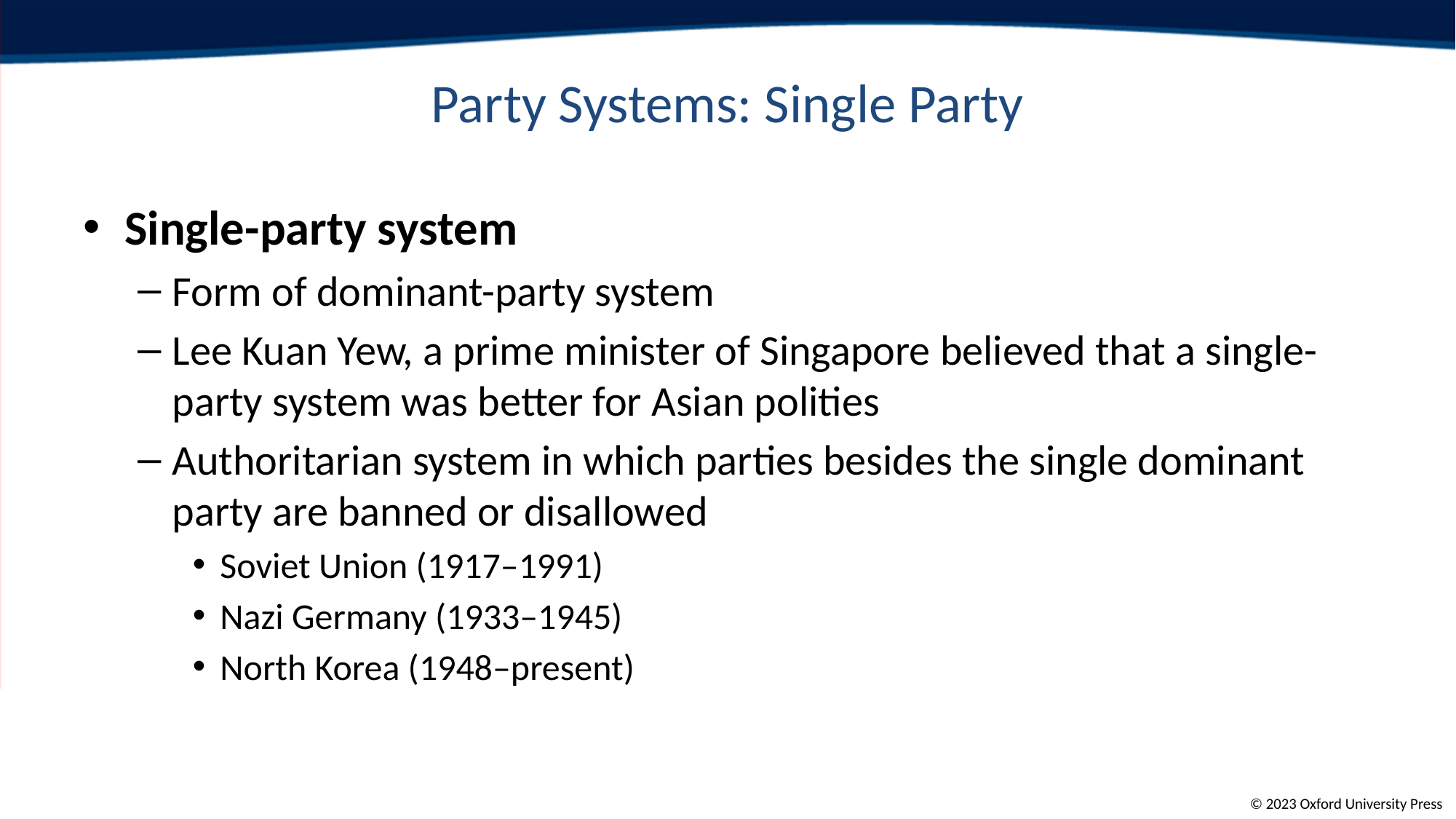

# Party Systems: Single Party
Single-party system
Form of dominant-party system
Lee Kuan Yew, a prime minister of Singapore believed that a single-party system was better for Asian polities
Authoritarian system in which parties besides the single dominant party are banned or disallowed
Soviet Union (1917–1991)
Nazi Germany (1933–1945)
North Korea (1948–present)